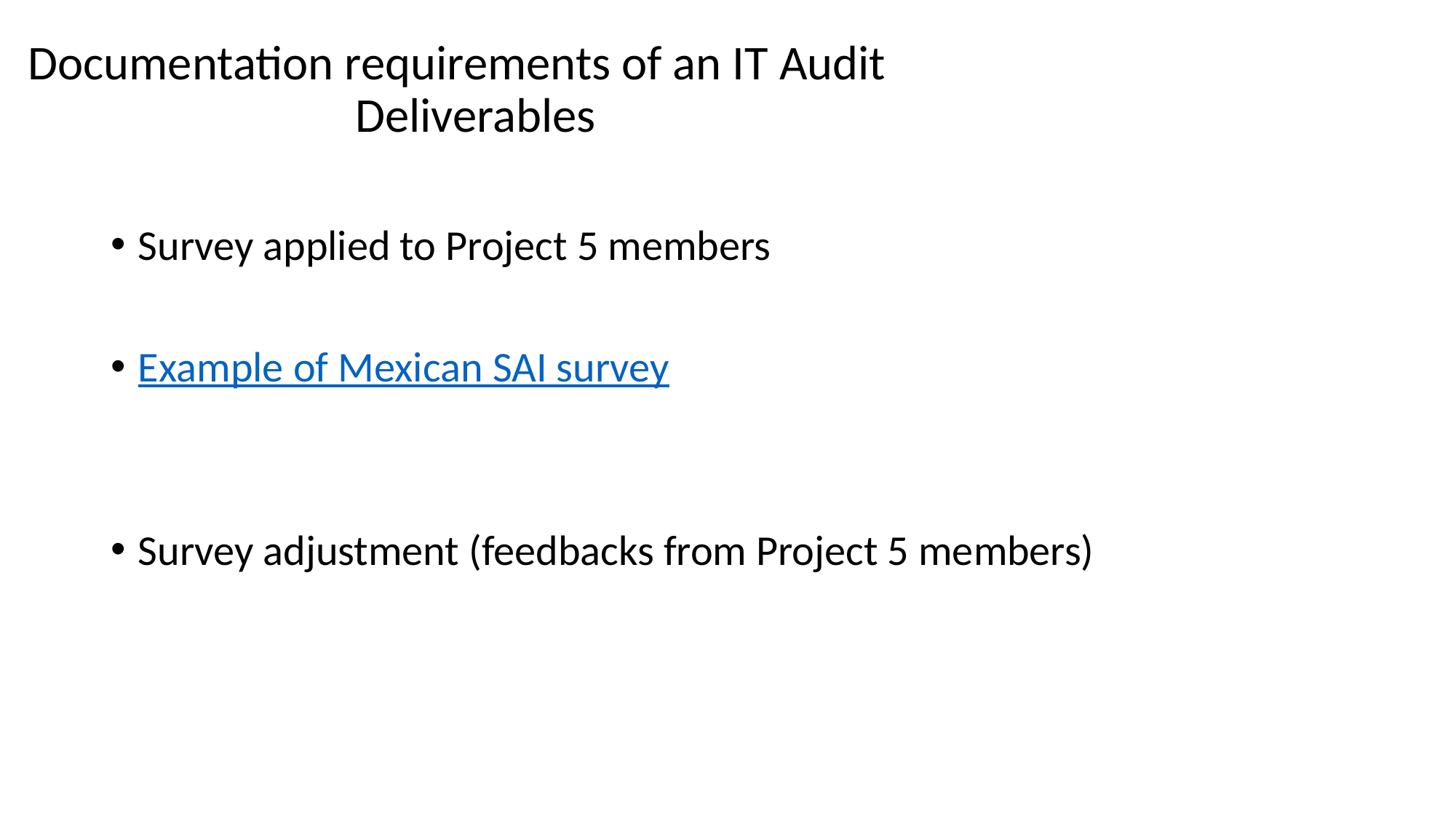

# Documentation requirements of an IT Audit Deliverables
Survey applied to Project 5 members

Example of Mexican SAI survey

Survey adjustment (feedbacks from Project 5 members)